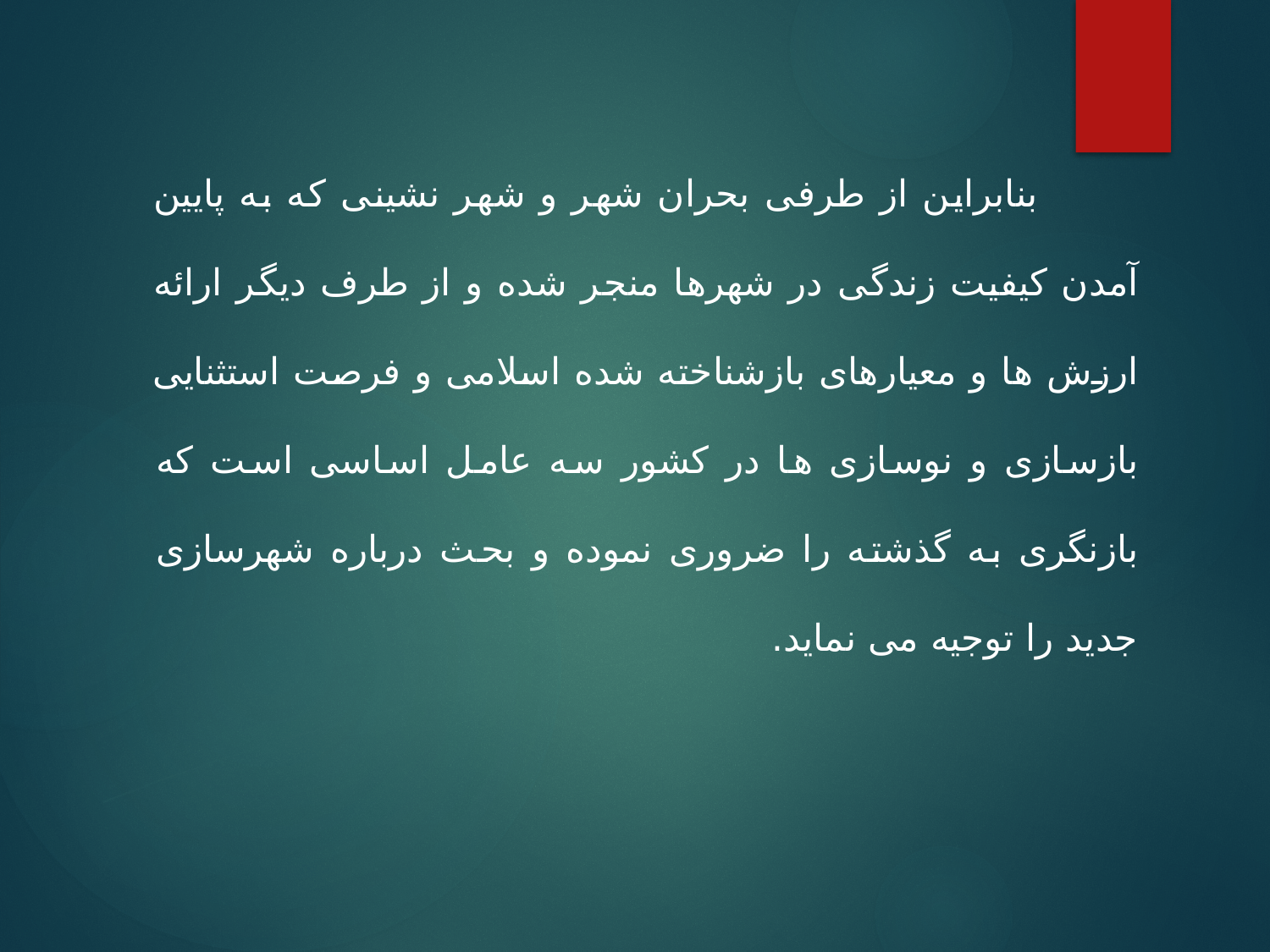

بنابراین از طرفی بحران شهر و شهر نشینی که به پایین آمدن کیفیت زندگی در شهرها منجر شده و از طرف دیگر ارائه ارزش ها و معیارهای بازشناخته شده اسلامی و فرصت استثنایی بازسازی و نوسازی ها در کشور سه عامل اساسی است که بازنگری به گذشته را ضروری نموده و بحث درباره شهرسازی جدید را توجیه می نماید.